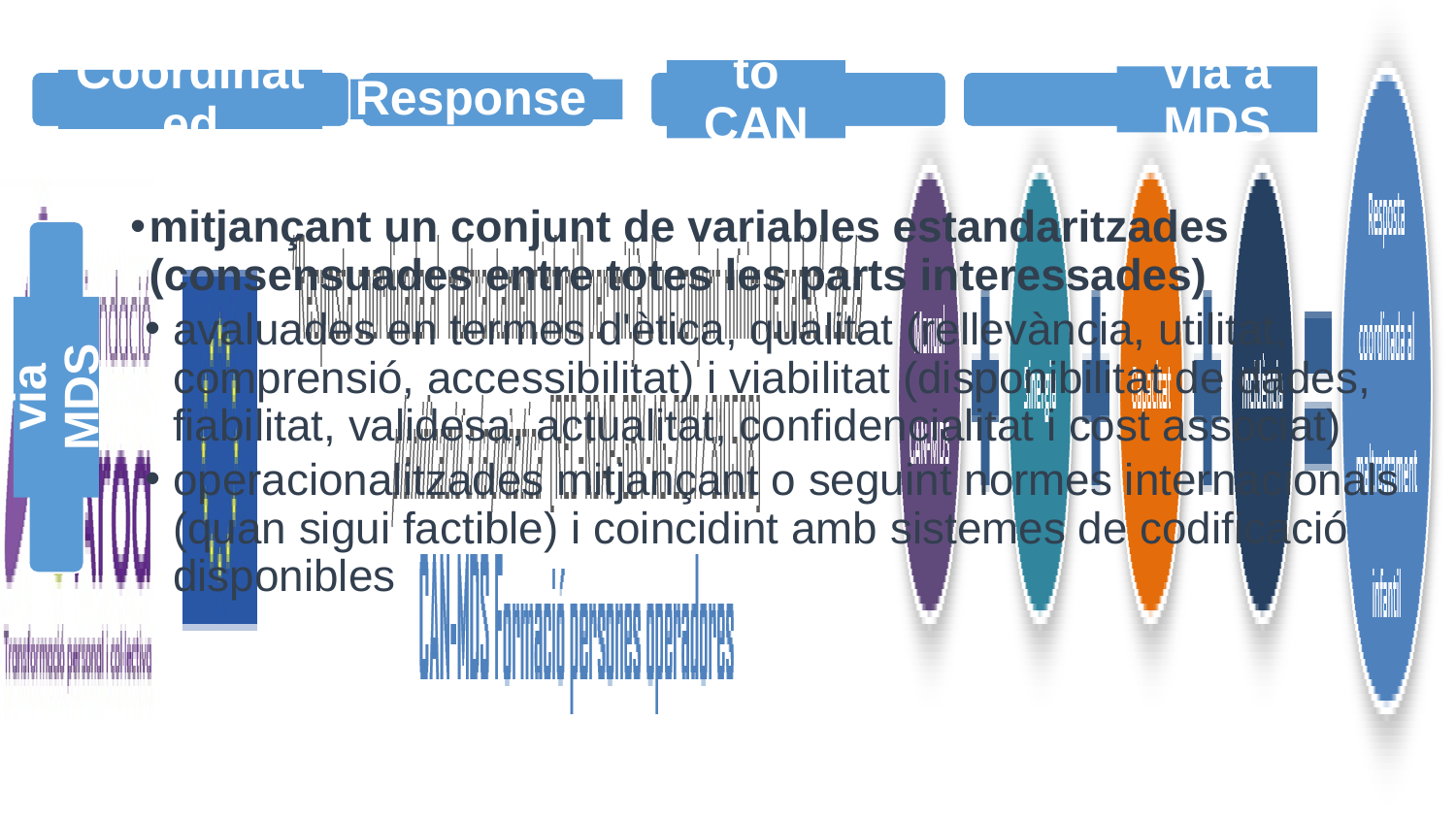

via a MDS

to CAN

Coordinated

Response

via MDS
mitjançant un conjunt de variables estandaritzades (consensuades entre totes les parts interessades)
avaluades en termes d'ètica, qualitat (rellevància, utilitat, comprensió, accessibilitat) i viabilitat (disponibilitat de dades, fiabilitat, validesa, actualitat, confidencialitat i cost associat)
operacionalitzades mitjançant o seguint normes internacionals (quan sigui factible) i coincidint amb sistemes de codificació disponibles